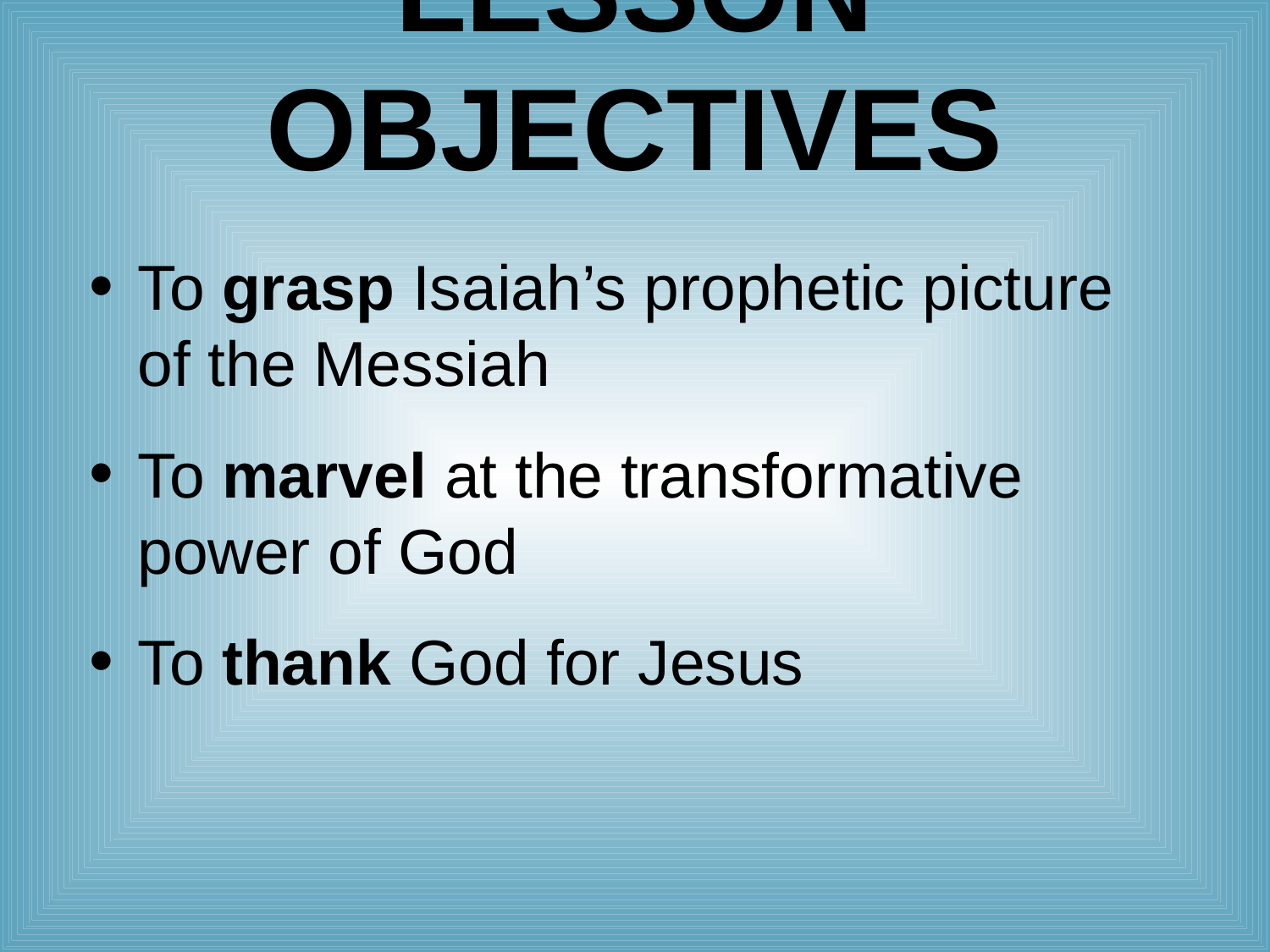

# Lesson Objectives
To grasp Isaiah’s prophetic picture of the Messiah
To marvel at the transformative power of God
To thank God for Jesus